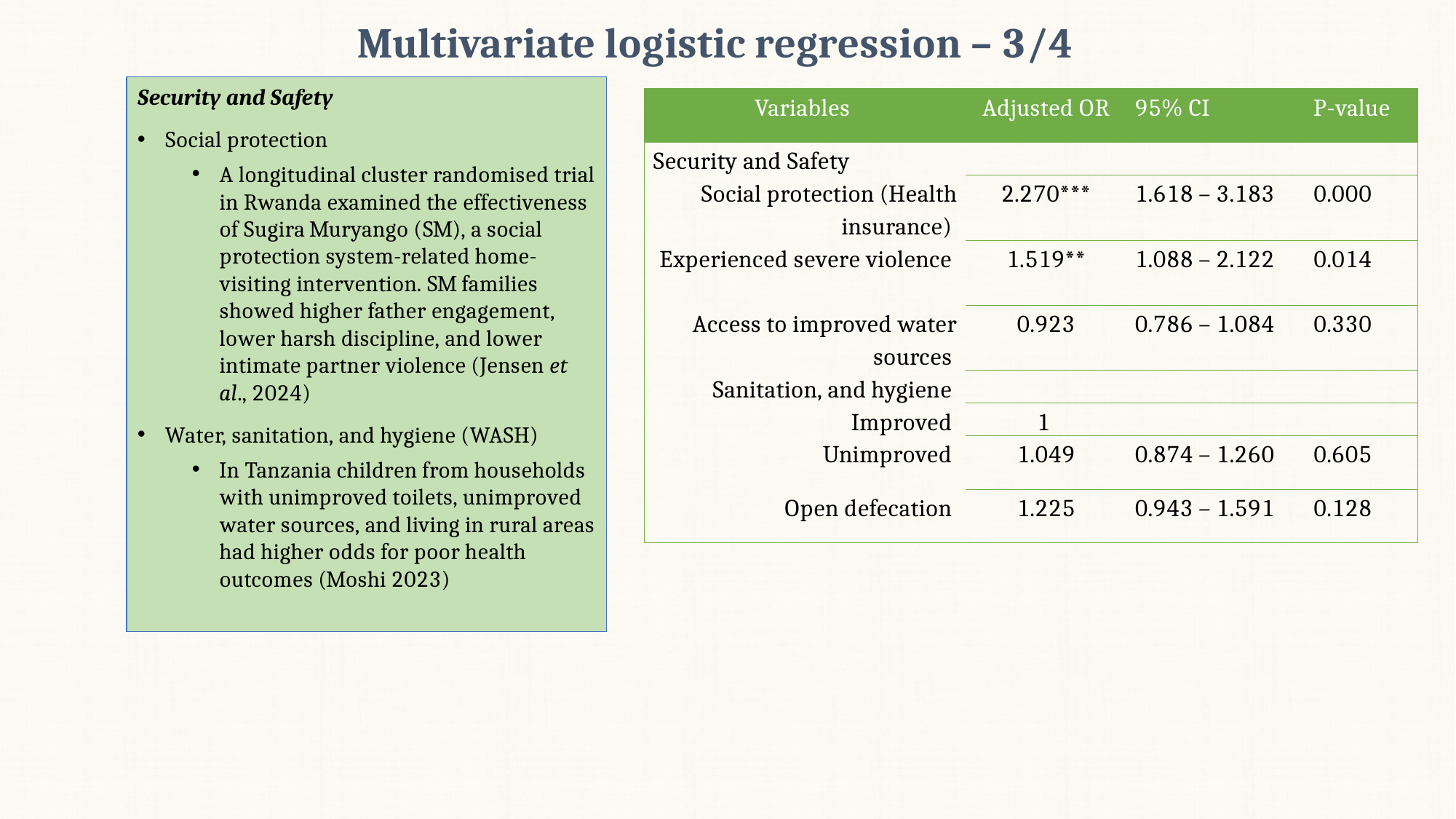

# Multivariate logistic regression – 3/4
Security and Safety
Social protection
A longitudinal cluster randomised trial in Rwanda examined the effectiveness of Sugira Muryango (SM), a social protection system-related home-visiting intervention. SM families showed higher father engagement, lower harsh discipline, and lower intimate partner violence (Jensen et al., 2024)
Water, sanitation, and hygiene (WASH)
In Tanzania children from households with unimproved toilets, unimproved water sources, and living in rural areas had higher odds for poor health outcomes (Moshi 2023)
| Variables | Adjusted OR | 95% CI | P-value |
| --- | --- | --- | --- |
| Security and Safety |  |  |  |
| Social protection (Health insurance) | 2.270\*\*\* | 1.618 – 3.183 | 0.000 |
| Experienced severe violence | 1.519\*\* | 1.088 – 2.122 | 0.014 |
| Access to improved water sources | 0.923 | 0.786 – 1.084 | 0.330 |
| Sanitation, and hygiene |  |  |  |
| Improved | 1 |  |  |
| Unimproved | 1.049 | 0.874 – 1.260 | 0.605 |
| Open defecation | 1.225 | 0.943 – 1.591 | 0.128 |